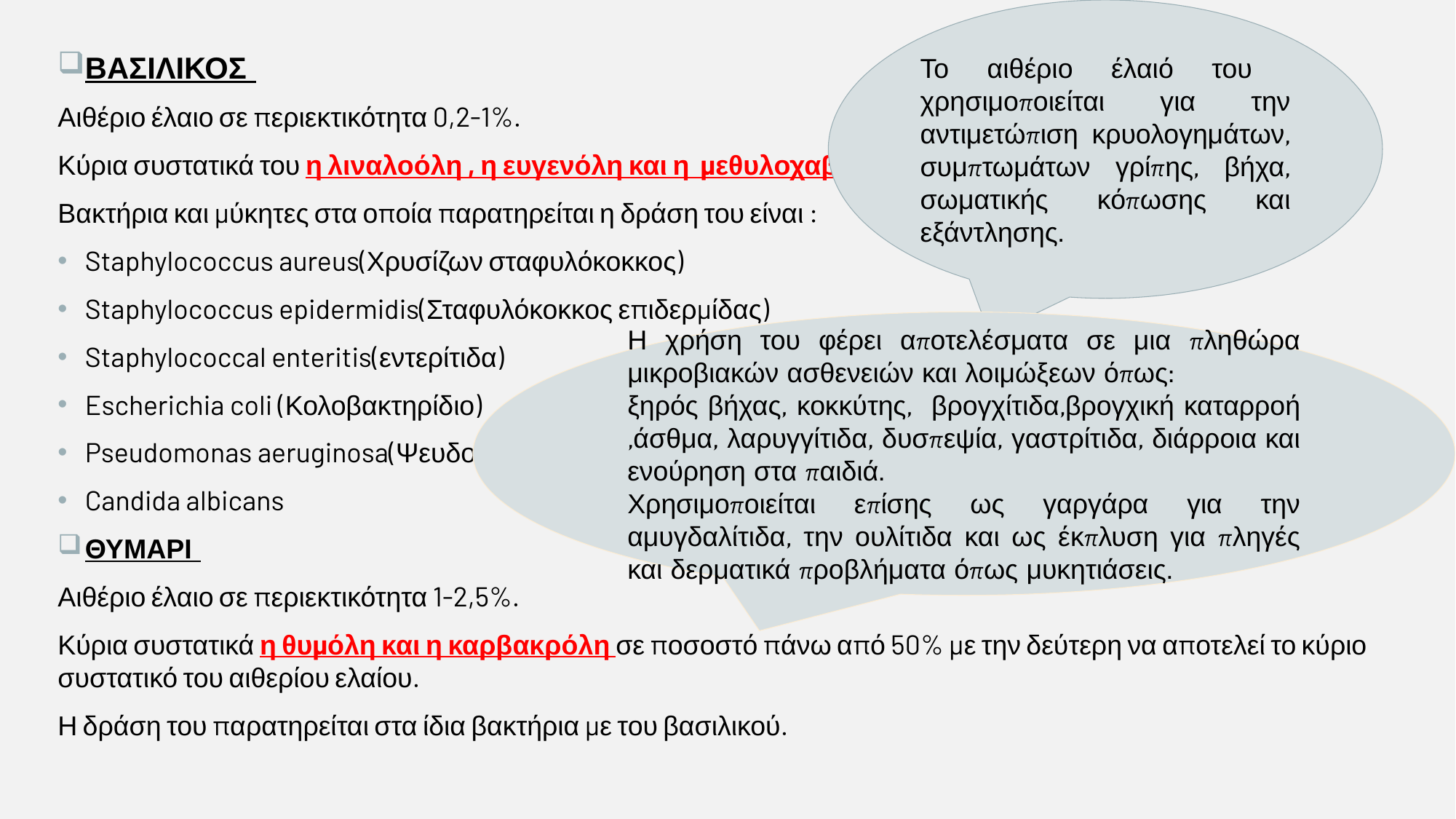

Το αιθέριο έλαιό του  χρησιμοποιείται για την αντιμετώπιση κρυολογημάτων, συμπτωμάτων γρίπης, βήχα, σωματικής κόπωσης και εξάντλησης.
ΒΑΣΙΛΙΚΟΣ
Αιθέριο έλαιο σε περιεκτικότητα 0,2-1%.
Κύρια συστατικά του η λιναλοόλη , η ευγενόλη και η  μεθυλοχαβικόλη.
Βακτήρια και μύκητες στα οποία παρατηρείται η δράση του είναι :
Staphylococcus aureus(Χρυσίζων σταφυλόκοκκος)
Staphylococcus epidermidis(Σταφυλόκοκκος επιδερμίδας)
Staphylococcal enteritis(εντερίτιδα)
Escherichia coli (Κολοβακτηρίδιο)
Pseudomonas aeruginosa(Ψευδομονάδα η πυοκυανική)
Candida albicans
ΘΥΜΑΡΙ
Αιθέριο έλαιο σε περιεκτικότητα 1-2,5%.
Κύρια συστατικά η θυμόλη και η καρβακρόλη σε ποσοστό πάνω από 50% με την δεύτερη να αποτελεί το κύριο συστατικό του αιθερίου ελαίου.
Η δράση του παρατηρείται στα ίδια βακτήρια με του βασιλικού.

Η χρήση του φέρει αποτελέσματα σε μια πληθώρα μικροβιακών ασθενειών και λοιμώξεων όπως:
ξηρός βήχας, κοκκύτης,  βρογχίτιδα,βρογχική καταρροή ,άσθμα, λαρυγγίτιδα, δυσπεψία, γαστρίτιδα, διάρροια και ενούρηση στα παιδιά.
Χρησιμοποιείται επίσης ως γαργάρα για την αμυγδαλίτιδα, την ουλίτιδα και ως έκπλυση για πληγές και δερματικά προβλήματα όπως μυκητιάσεις.